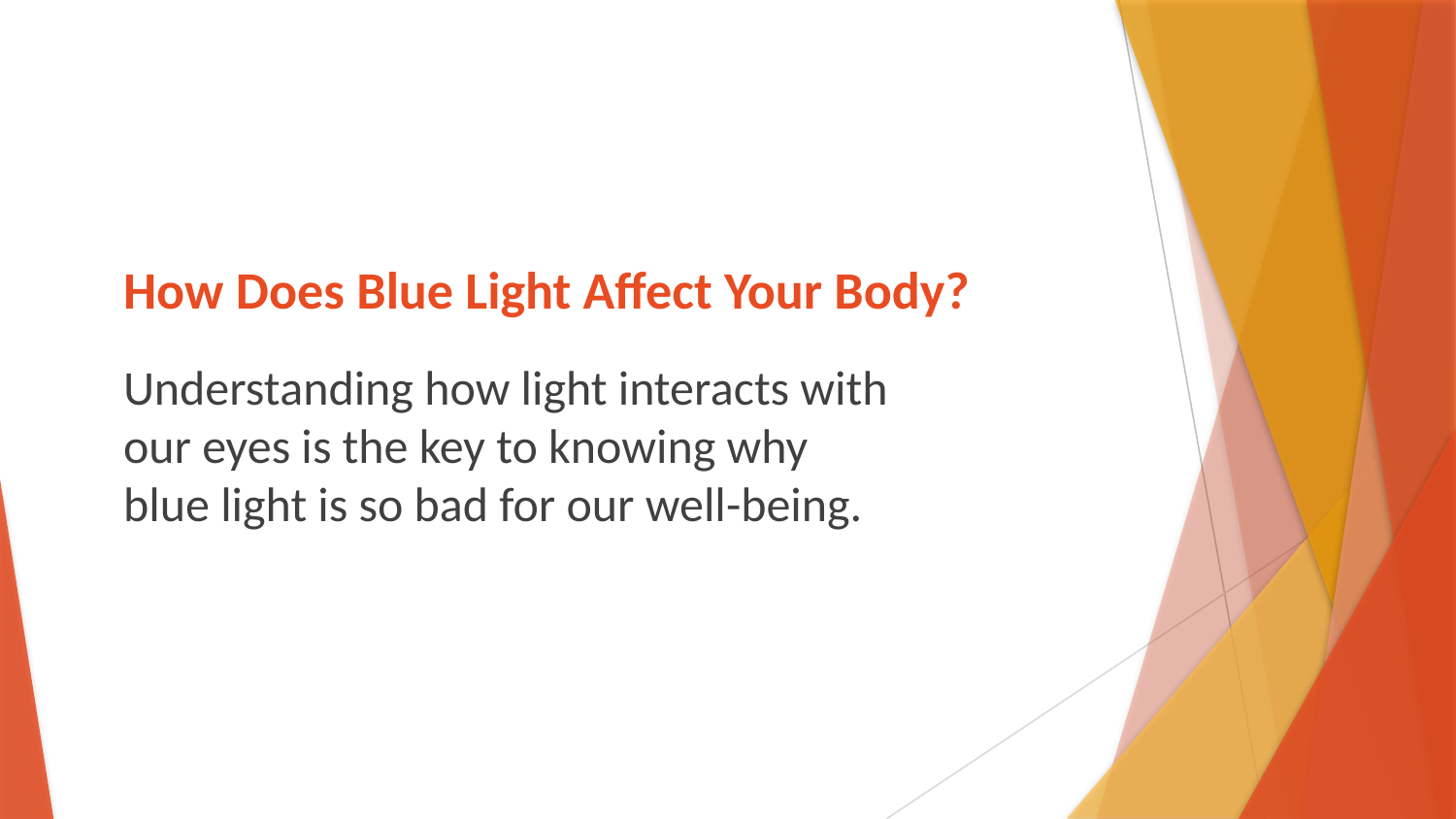

# How Does Blue Light Affect Your Body?
Understanding how light interacts with our eyes is the key to knowing why blue light is so bad for our well-being.